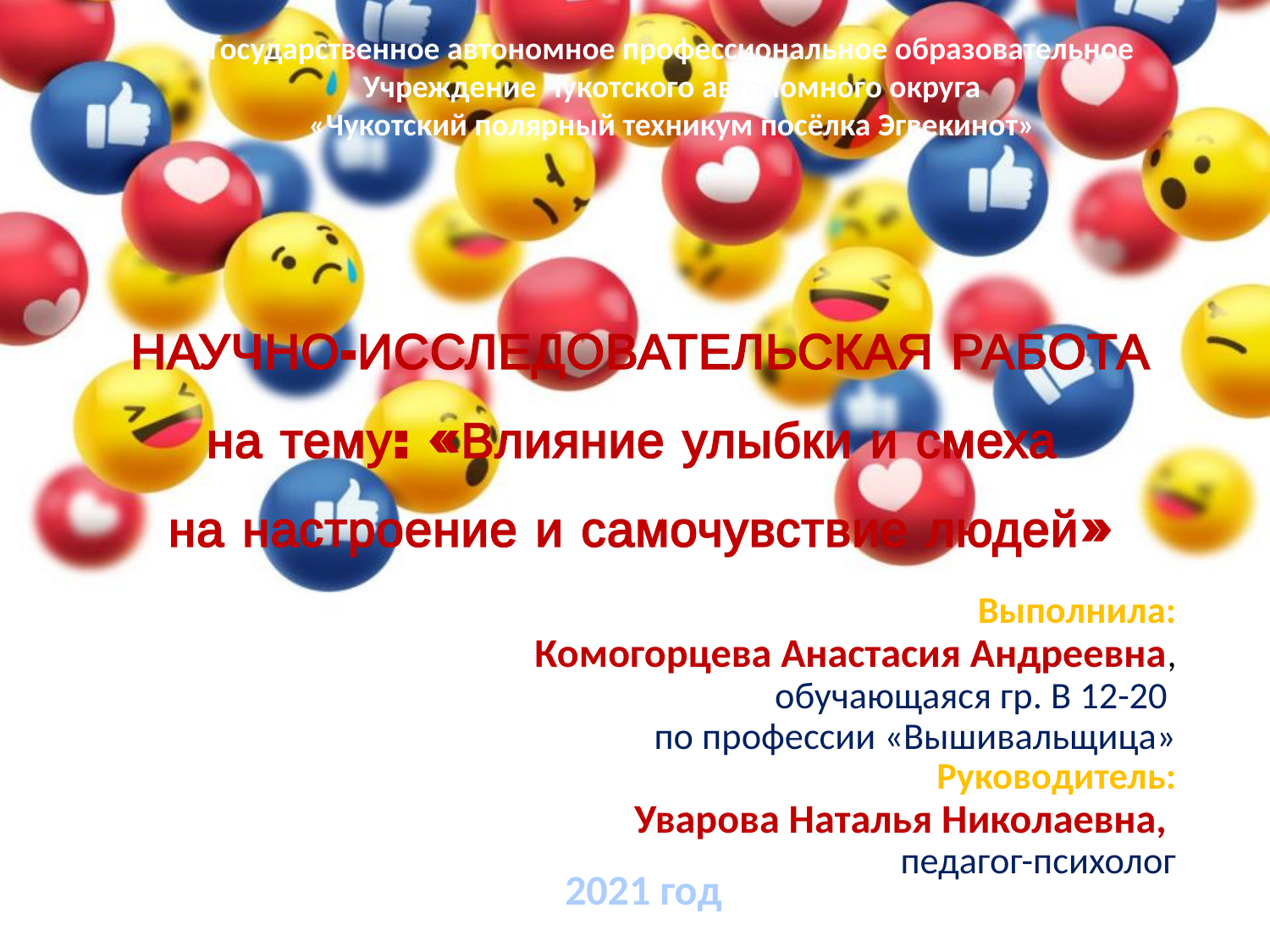

Государственное автономное профессиональное образовательное
Учреждение Чукотского автономного округа
«Чукотский полярный техникум посёлка Эгвекинот»
НАУЧНО-ИССЛЕДОВАТЕЛЬСКАЯ РАБОТА
на тему: «Влияние улыбки и смеха
на настроение и самочувствие людей»
Выполнила:
Комогорцева Анастасия Андреевна,
обучающаяся гр. В 12-20
по профессии «Вышивальщица»
Руководитель:
Уварова Наталья Николаевна,
педагог-психолог
2021 год